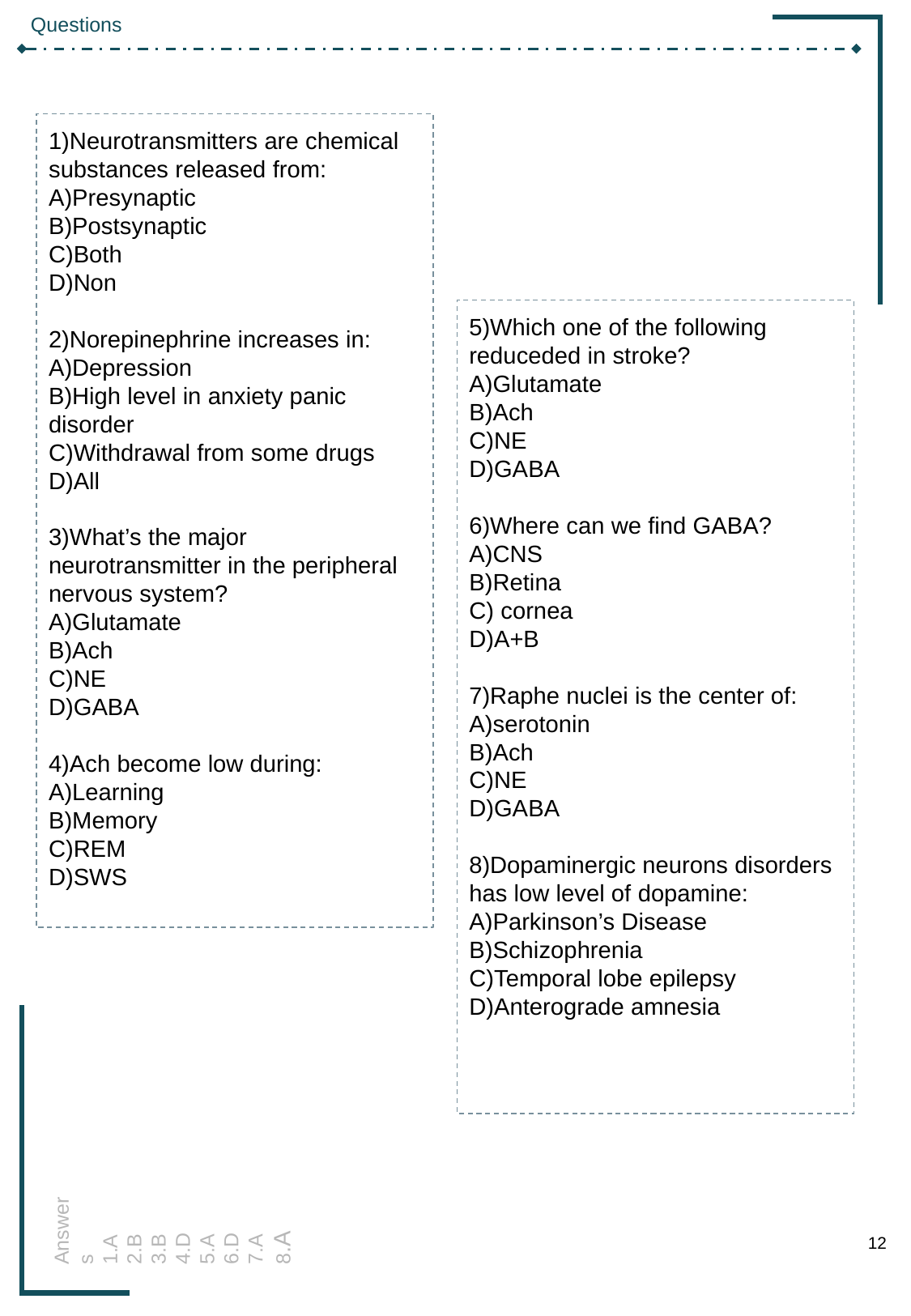

Questions
1)Neurotransmitters are chemical substances released from:
A)Presynaptic
B)Postsynaptic
C)Both
D)Non
2)Norepinephrine increases in:
A)Depression
B)High level in anxiety panic disorder
C)Withdrawal from some drugs
D)All
3)What’s the major neurotransmitter in the peripheral nervous system?
A)Glutamate
B)Ach
C)NE
D)GABA
4)Ach become low during:
A)Learning
B)Memory
C)REM
D)SWS

5)Which one of the following reduceded in stroke?
A)Glutamate
B)Ach
C)NE
D)GABA
6)Where can we find GABA?
A)CNS
B)Retina
C) cornea
D)A+B
7)Raphe nuclei is the center of:
A)serotonin
B)Ach
C)NE
D)GABA
8)Dopaminergic neurons disorders has low level of dopamine:
A)Parkinson’s Disease
B)Schizophrenia
C)Temporal lobe epilepsy
D)Anterograde amnesia

Answers
1.A
2.B
3.B
4.D
5.A
6.D
7.A
8.A
12